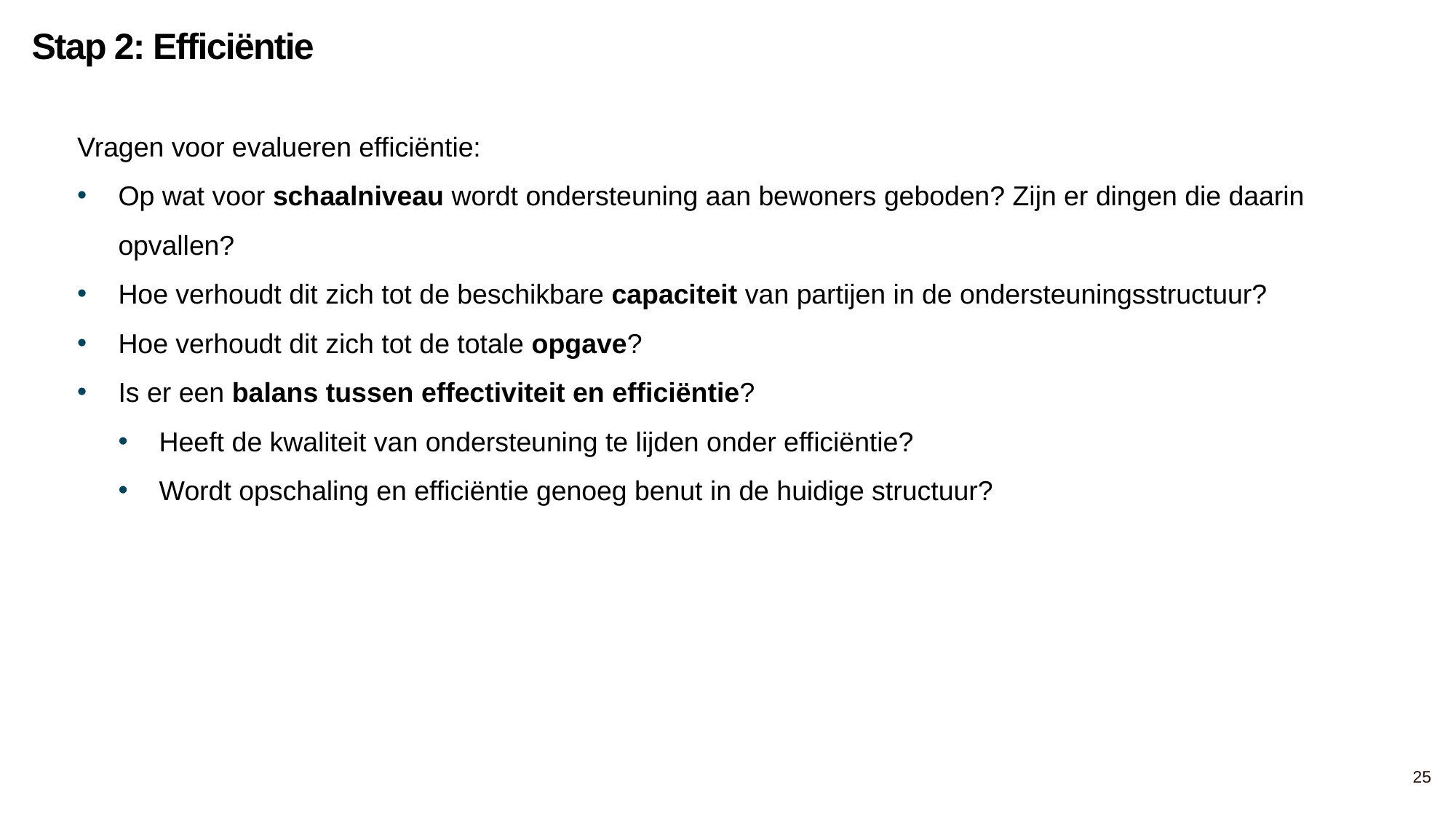

Stap 2: Efficiëntie
Vragen voor evalueren efficiëntie:
Op wat voor schaalniveau wordt ondersteuning aan bewoners geboden? Zijn er dingen die daarin opvallen?
Hoe verhoudt dit zich tot de beschikbare capaciteit van partijen in de ondersteuningsstructuur?
Hoe verhoudt dit zich tot de totale opgave?
Is er een balans tussen effectiviteit en efficiëntie?
Heeft de kwaliteit van ondersteuning te lijden onder efficiëntie?
Wordt opschaling en efficiëntie genoeg benut in de huidige structuur?

25